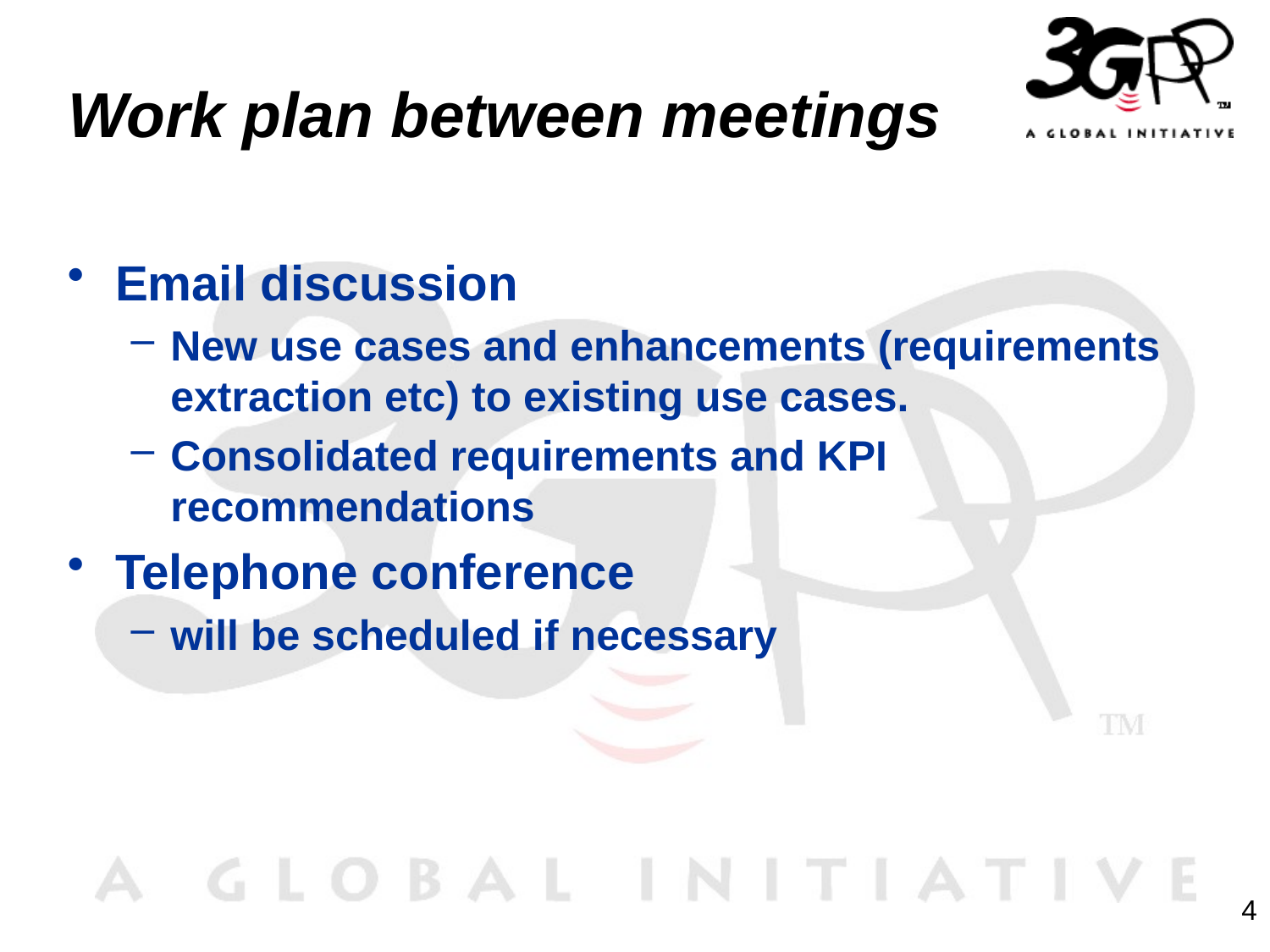

# Work plan between meetings

Email discussion
New use cases and enhancements (requirements extraction etc) to existing use cases.
Consolidated requirements and KPI recommendations
Telephone conference
will be scheduled if necessary

4